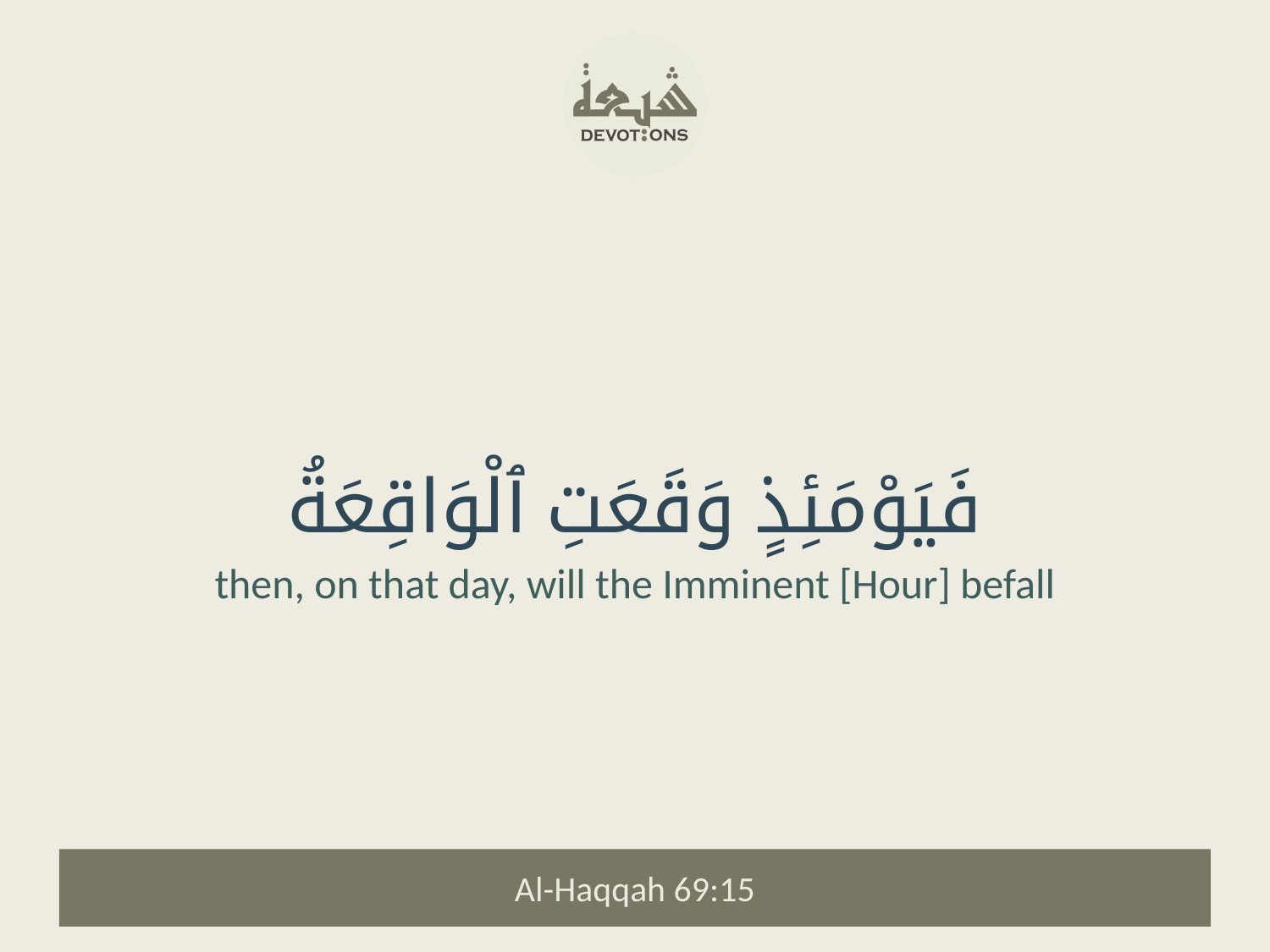

فَيَوْمَئِذٍ وَقَعَتِ ٱلْوَاقِعَةُ
then, on that day, will the Imminent [Hour] befall
Al-Haqqah 69:15